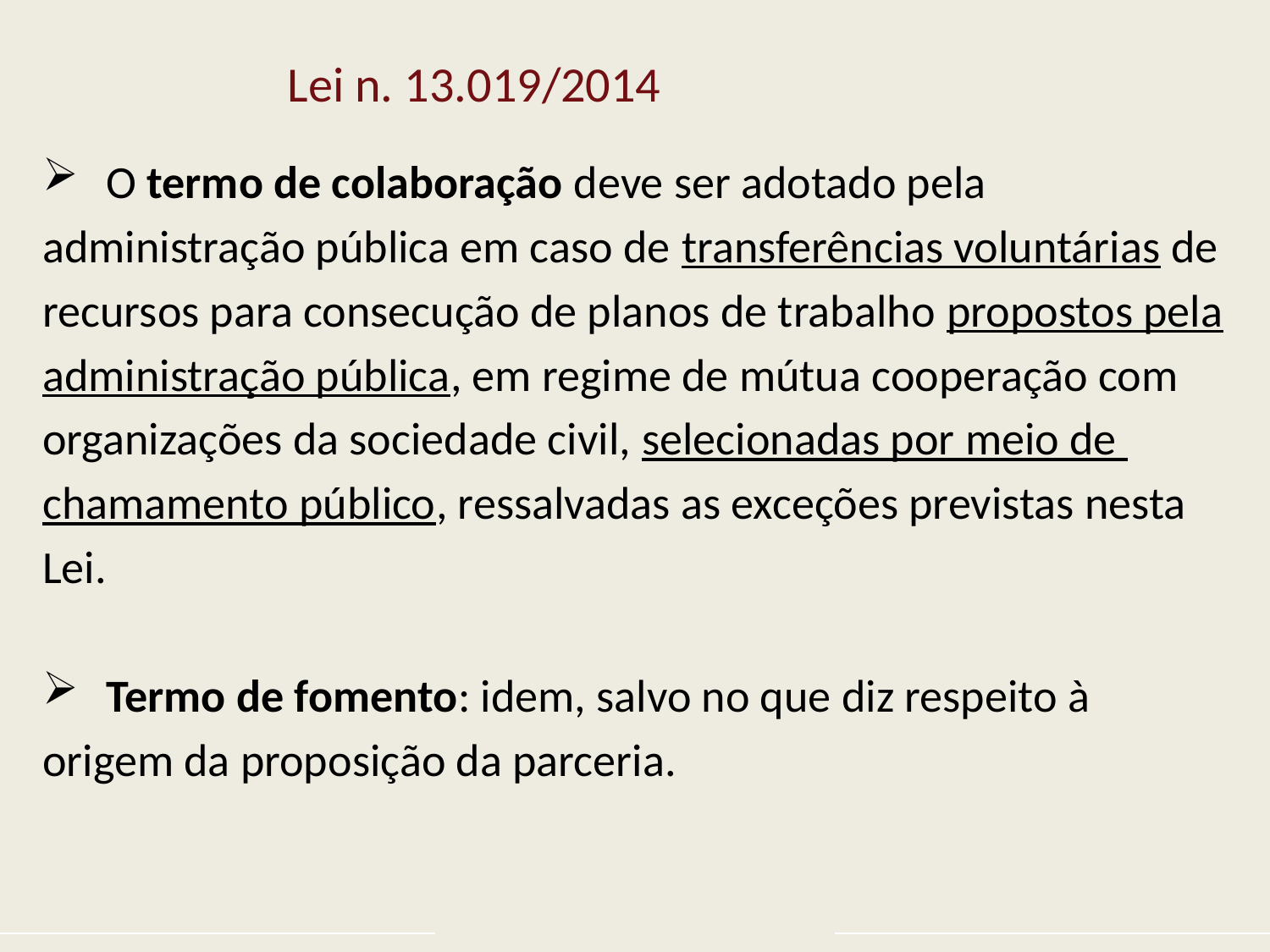

# Lei n. 13.019/2014
O termo de colaboração deve ser adotado pela
administração pública em caso de transferências voluntárias de
recursos para consecução de planos de trabalho propostos pela
administração pública, em regime de mútua cooperação com
organizações da sociedade civil, selecionadas por meio de
chamamento público, ressalvadas as exceções previstas nesta
Lei.

Termo de fomento: idem, salvo no que diz respeito à
origem da proposição da parceria.